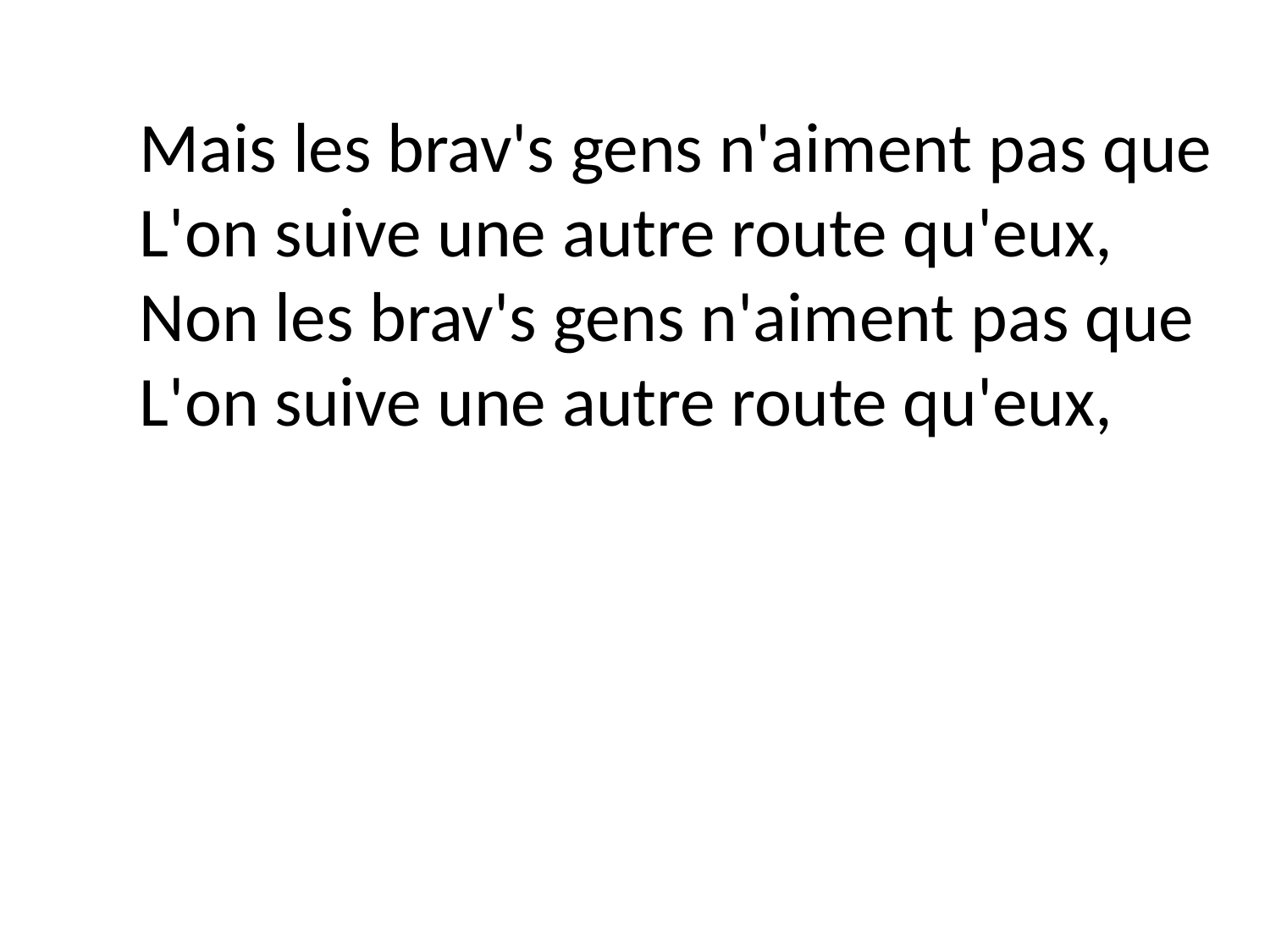

Mais les brav's gens n'aiment pas que
L'on suive une autre route qu'eux,
Non les brav's gens n'aiment pas que
L'on suive une autre route qu'eux,